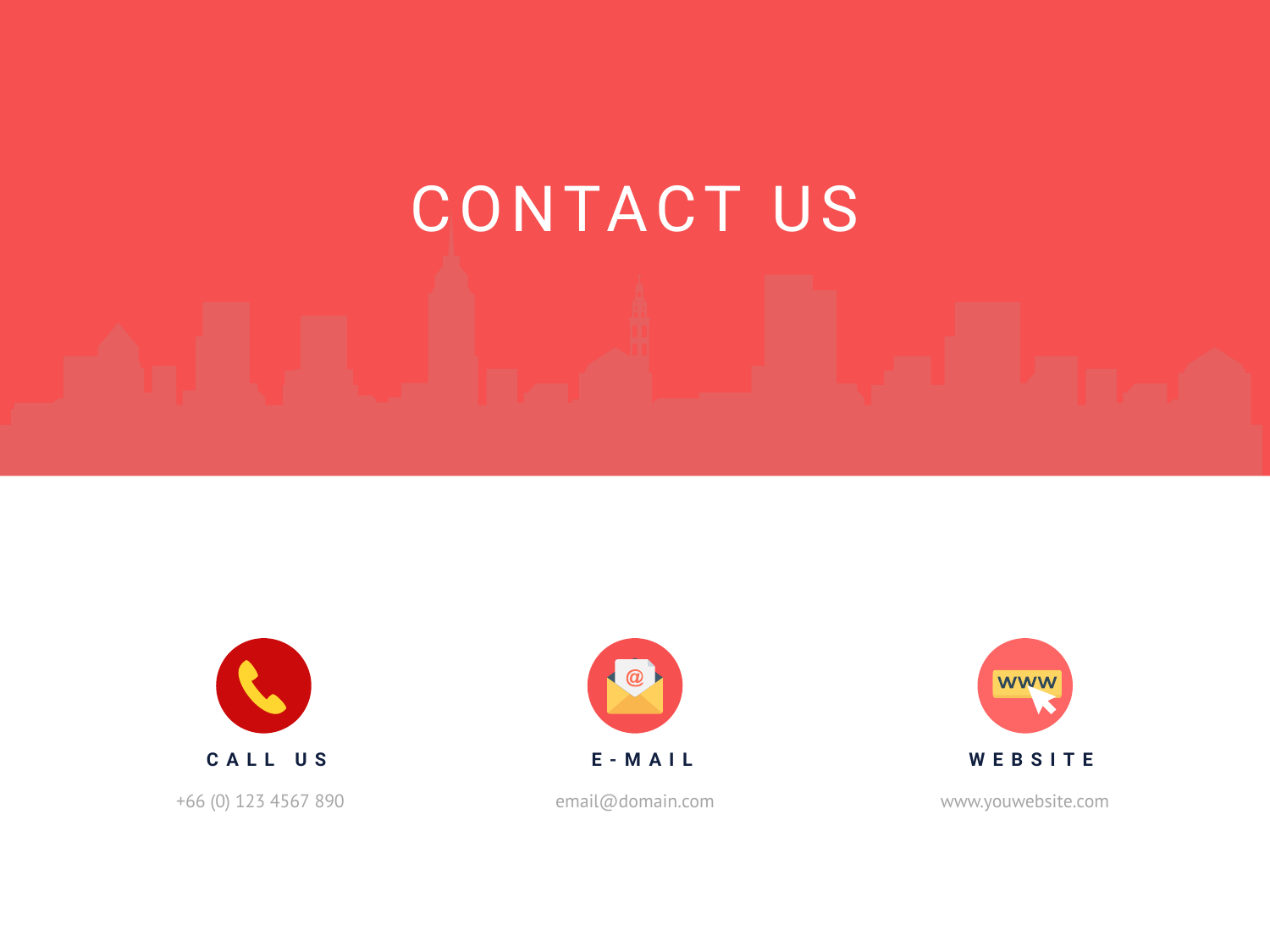

CONTACT US

CALL US
E-MAIL
WEBSITE
+66 (0) 123 4567 890
email@domain.com
www.youwebsite.com
STATISTIC PRESENTATION